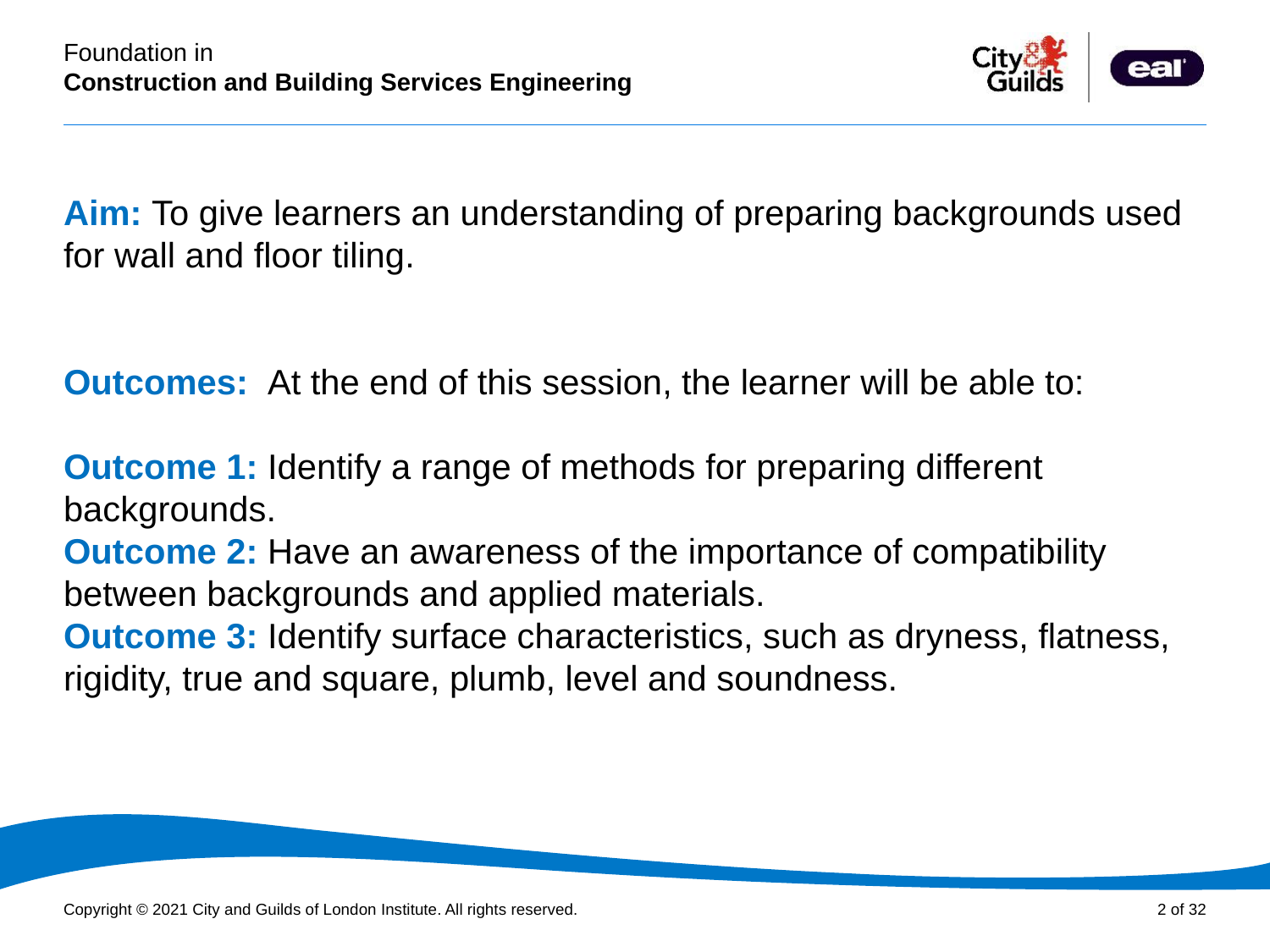

PowerPoint presentation
# Aim: To give learners an understanding of preparing backgrounds used for wall and floor tiling. Outcomes:  At the end of this session, the learner will be able to: Outcome 1: Identify a range of methods for preparing different backgrounds. Outcome 2: Have an awareness of the importance of compatibility between backgrounds and applied materials. Outcome 3: Identify surface characteristics, such as dryness, flatness, rigidity, true and square, plumb, level and soundness.